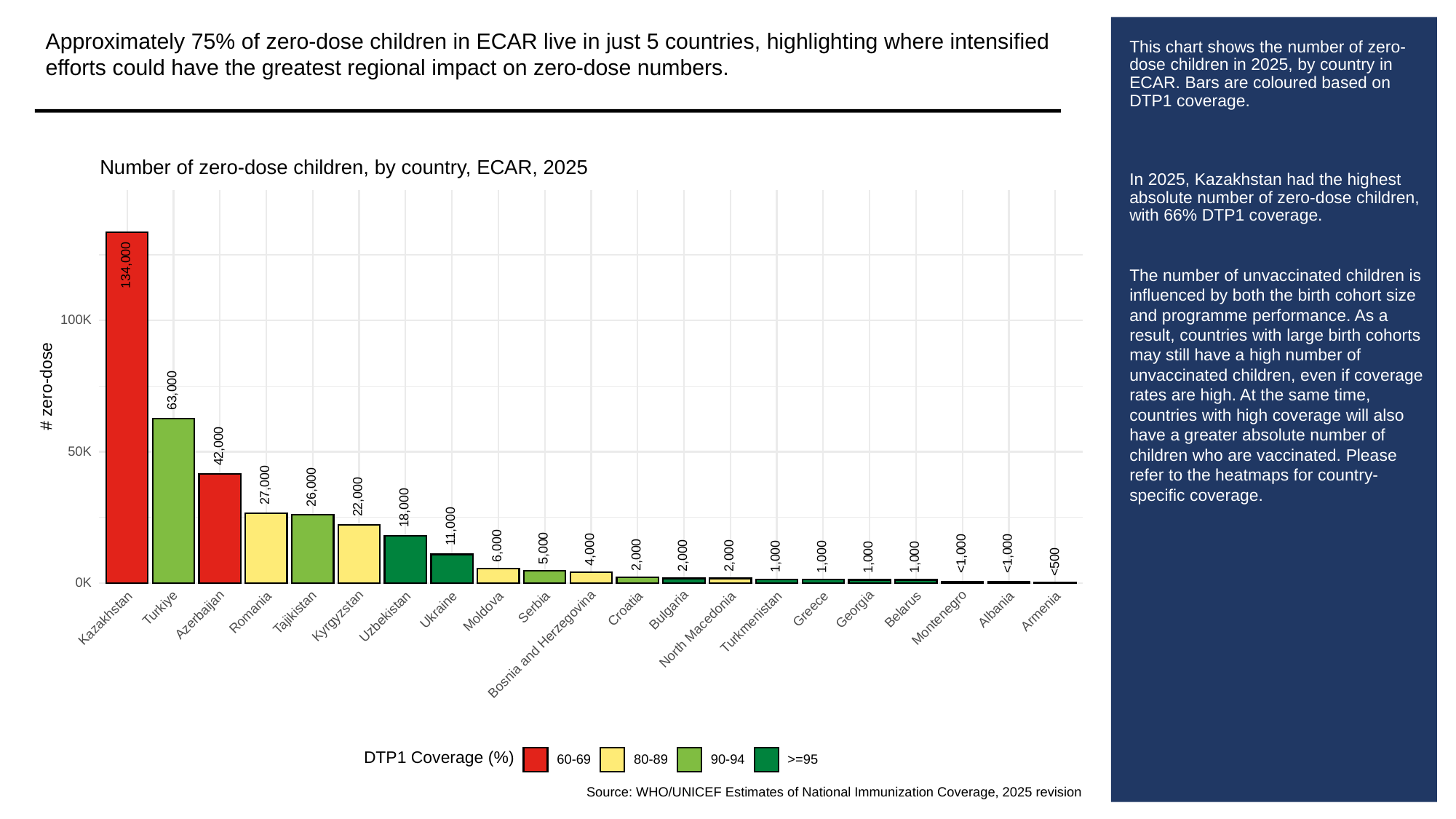

Approximately 75% of zero-dose children in ECAR live in just 5 countries, highlighting where intensified efforts could have the greatest regional impact on zero-dose numbers.
# This chart shows the number of zero-dose children in 2025, by country in ECAR. Bars are coloured based on DTP1 coverage.

In 2025, Kazakhstan had the highest absolute number of zero-dose children, with 66% DTP1 coverage.

The number of unvaccinated children is influenced by both the birth cohort size and programme performance. As a result, countries with large birth cohorts may still have a high number of unvaccinated children, even if coverage rates are high. At the same time, countries with high coverage will also have a greater absolute number of children who are vaccinated. Please refer to the heatmaps for country-specific coverage.

Number of zero-dose children, by country, ECAR, 2025

134,000
100K

# zero-dose
63,000

42,000
50K

27,000
26,000
22,000
18,000

11,000

6,000
5,000
4,000
<1,000
<1,000
2,000
2,000
2,000
1,000
1,000
1,000
1,000

<500

0K

Turkiye
Serbia
Georgia
Bulgaria
Croatia
Greece
Albania
Belarus
Ukraine
Armenia
Tajikistan
Moldova
Romania
Azerbaijan
Kyrgyzstan
Montenegro
Uzbekistan
Kazakhstan
Turkmenistan
North Macedonia
Bosnia and Herzegovina

DTP1 Coverage (%)
60-69
80-89
90-94
>=95
Source: WHO/UNICEF Estimates of National Immunization Coverage, 2025 revision